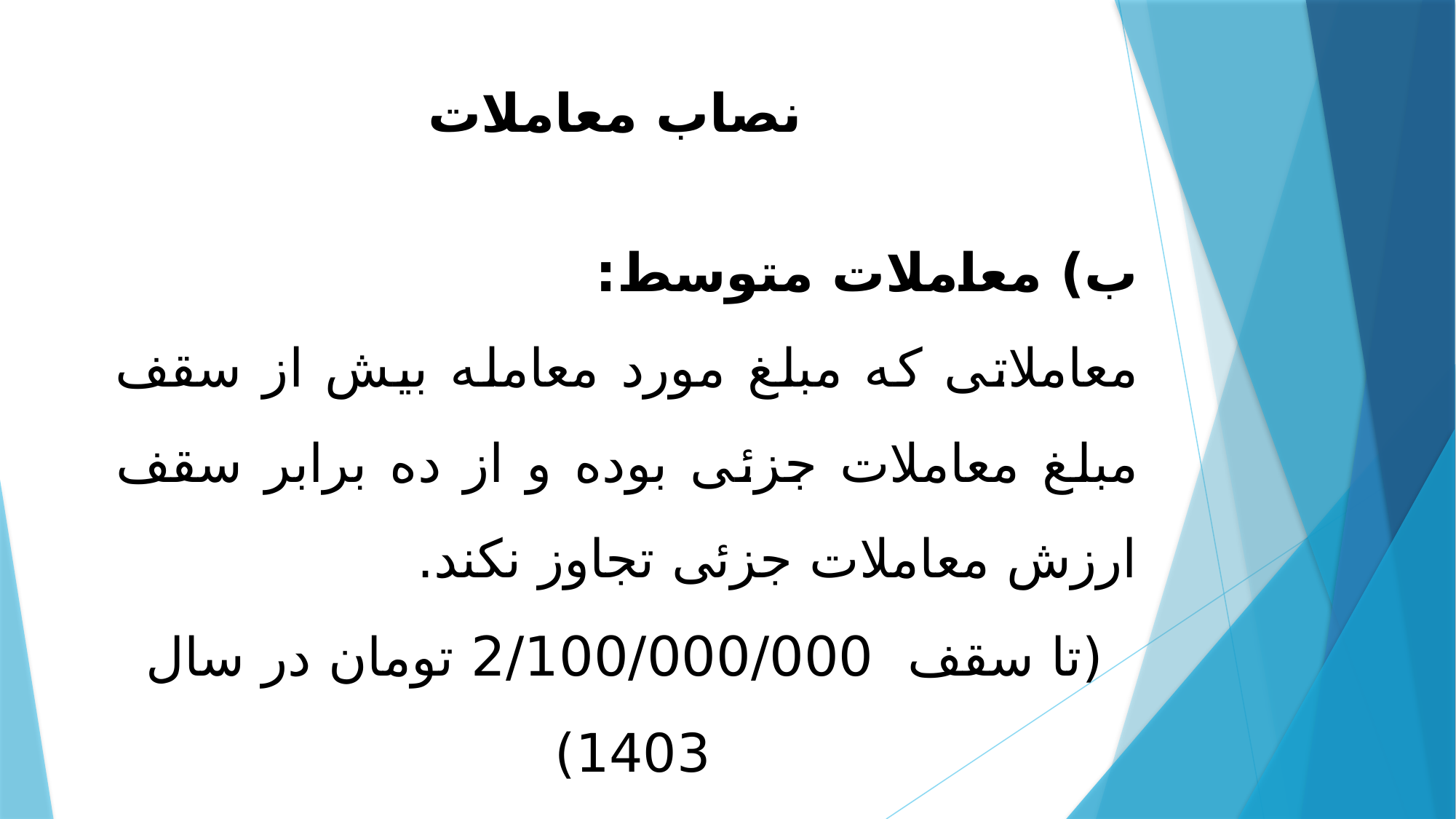

نصاب معاملات

ب) معاملات متوسط:
معاملاتی که مبلغ مورد معامله بیش از سقف مبلغ معاملات جزئی بوده و از ده برابر سقف ارزش معاملات جزئی تجاوز نکند.
(تا سقف  2/100/000/000 تومان در سال 1403)

			(بند ب ماده 57 آئین نامه مالی و معاملاتی)